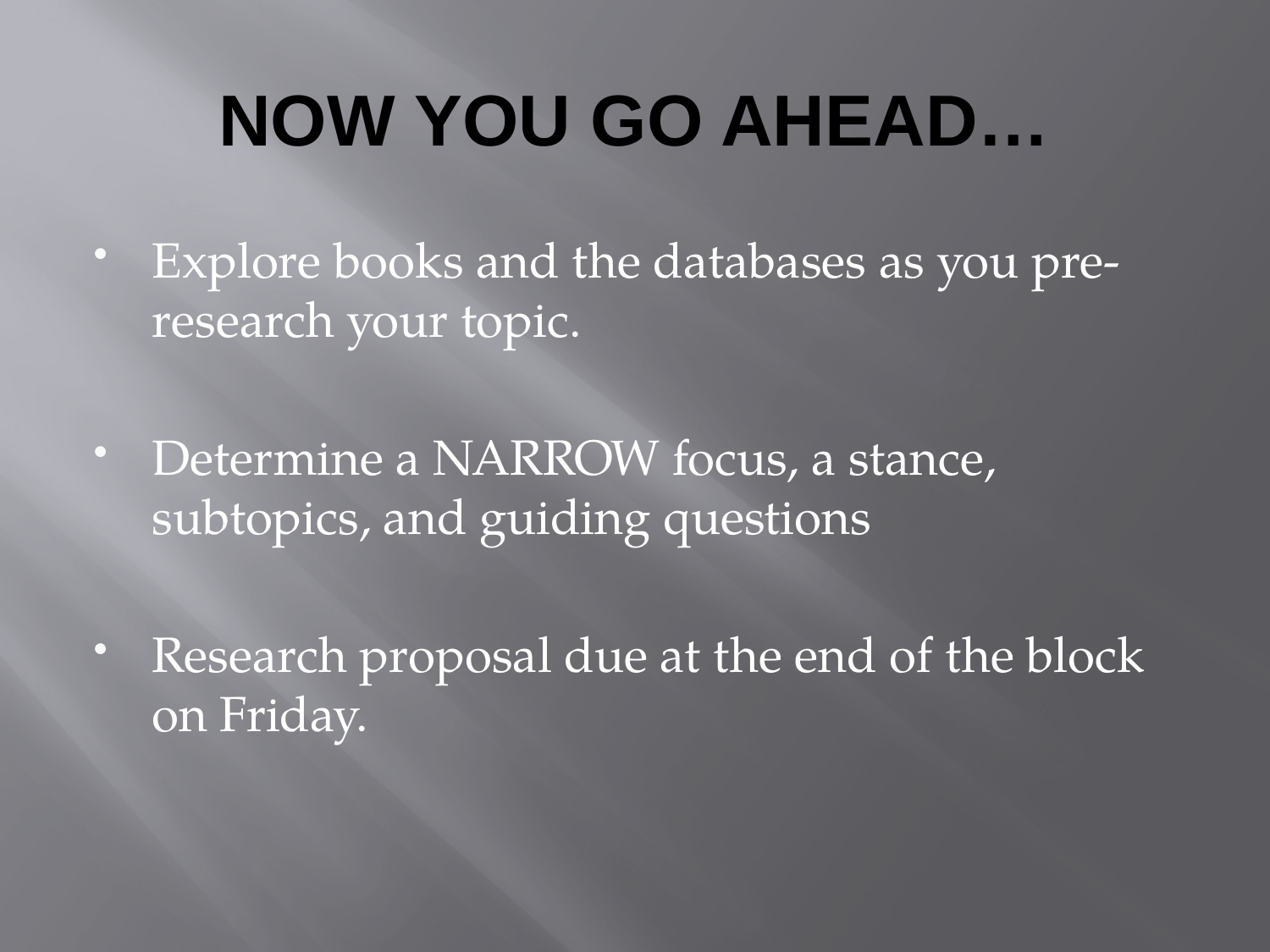

# NOW YOU GO AHEAD…
Explore books and the databases as you pre-research your topic.

Determine a NARROW focus, a stance, subtopics, and guiding questions

Research proposal due at the end of the block on Friday.